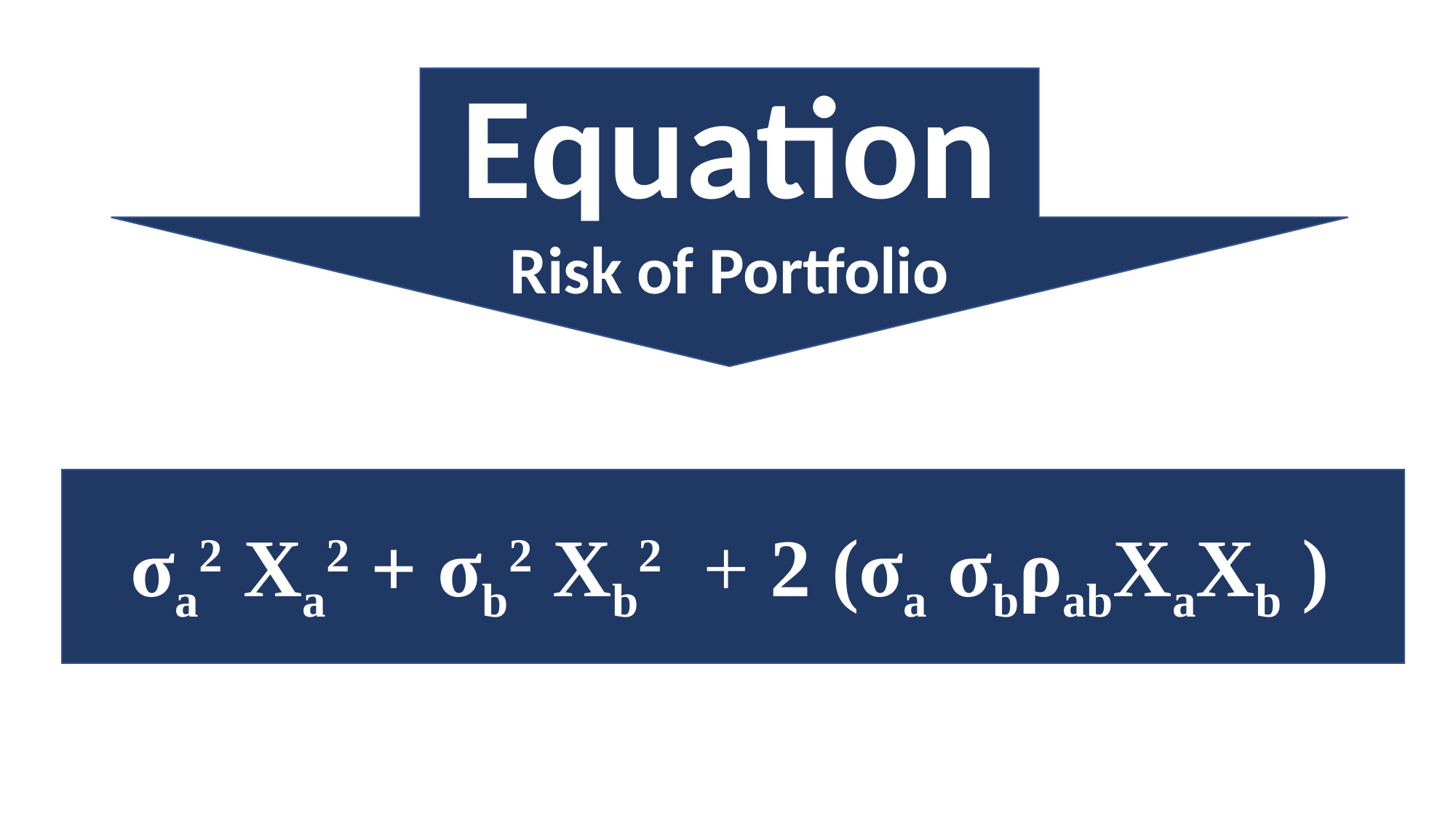

Equation
Risk of Portfolio
σa2 Xa2 + σb2 Xb2  + 2 (σa σbρabXaXb )